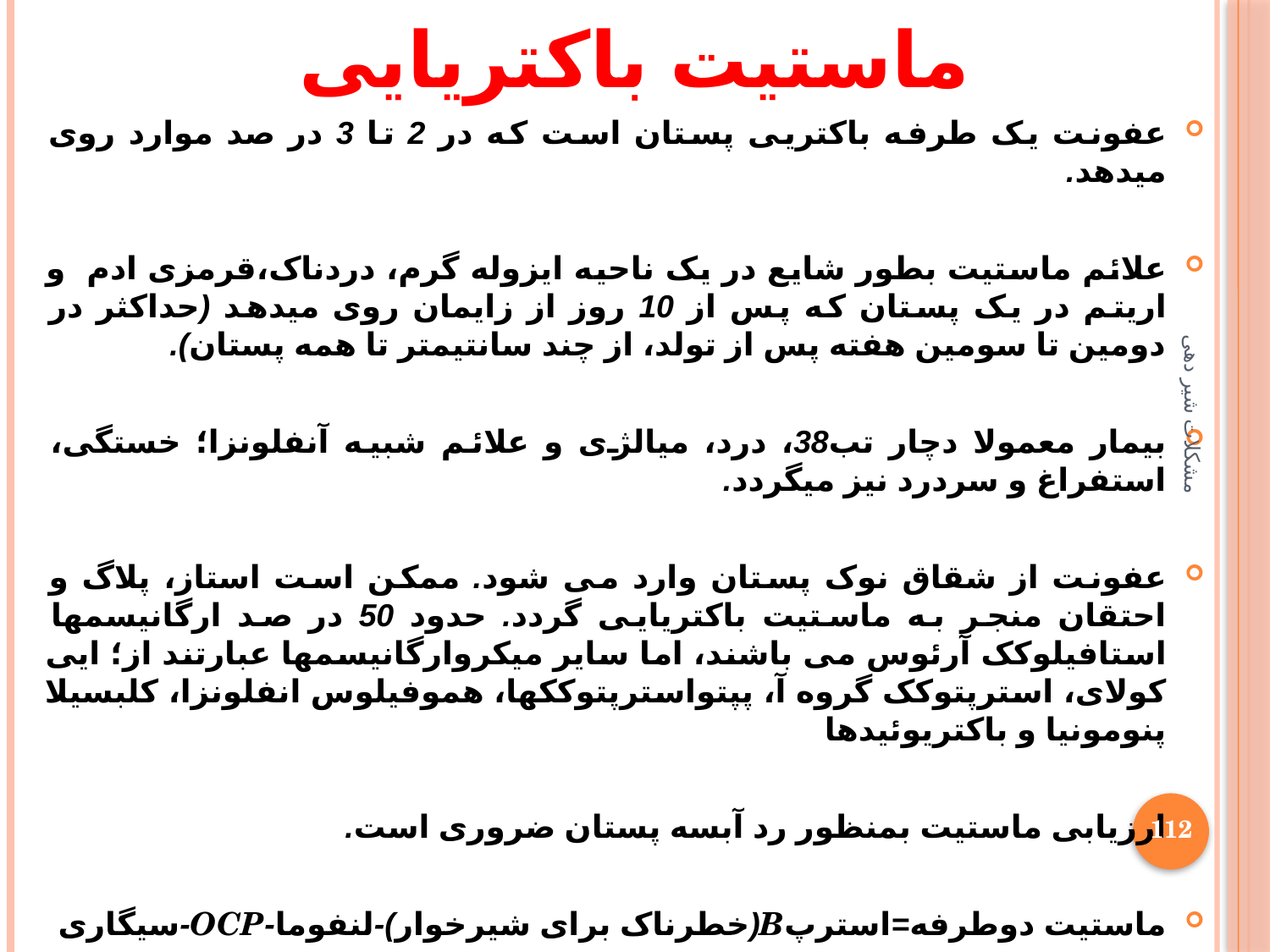

# ماستیت باکتریایی
عفونت یک طرفه باکتریی پستان است که در 2 تا 3 در صد موارد روی میدهد.

علائم ماستیت بطور شایع در یک ناحیه ایزوله گرم، دردناک،قرمزی ادم  و اریتم در یک پستان که پس از 10 روز از زایمان روی میدهد (حداکثر در دومین تا سومین هفته پس از تولد، از چند سانتیمتر تا همه پستان).

بیمار معمولا دچار تب38، درد، میالژی و علائم شبیه آنفلونزا؛ خستگی، استفراغ و سردرد نیز میگردد.

عفونت از شقاق نوک پستان وارد می شود. ممکن است استاز، پلاگ و احتقان منجر به ماستیت باکتریایی گردد. حدود 50 در صد ارگانیسمها استافیلوکک آرئوس می باشند، اما سایر میکروارگانیسمها عبارتند از؛ ایی کولای، استرپتوکک گروه آ، پپتواسترپتوککها، هموفیلوس انفلونزا، کلبسیلا پنومونیا و باکتریوئیدها

ارزیابی ماستیت بمنظور رد آبسه پستان ضروری است.

ماستیت دوطرفه=استرپB(خطرناک برای شیرخوار)-لنفوما-OCP-سیگاری

مشکلات شیر دهی
112